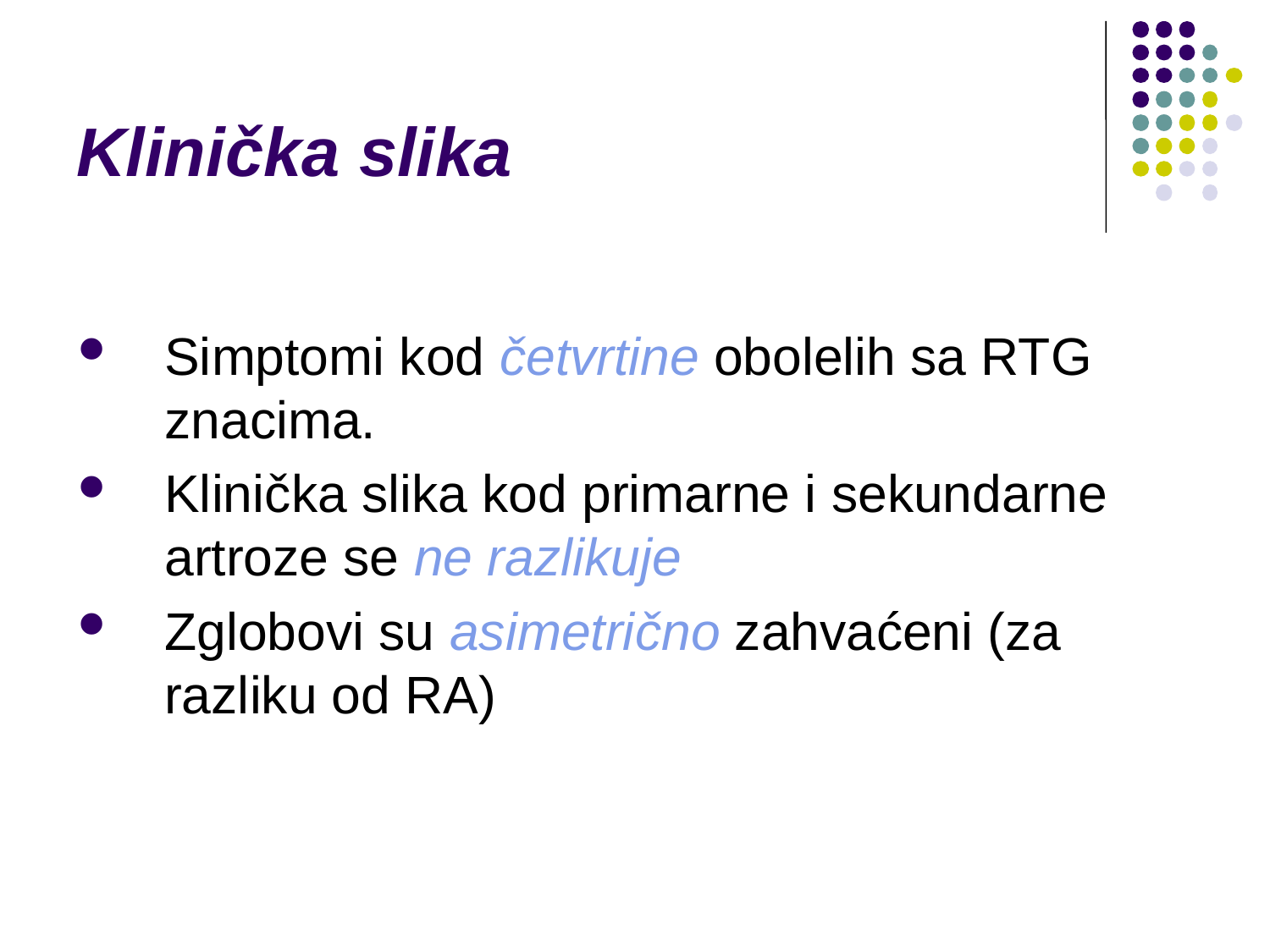

# Klinička slika
Simptomi kod četvrtine obolelih sa RTG 	znacima.
Klinička slika kod primarne i sekundarne 	artroze se ne razlikuje
Zglobovi su asimetrično zahvaćeni (za 	razliku od RA)